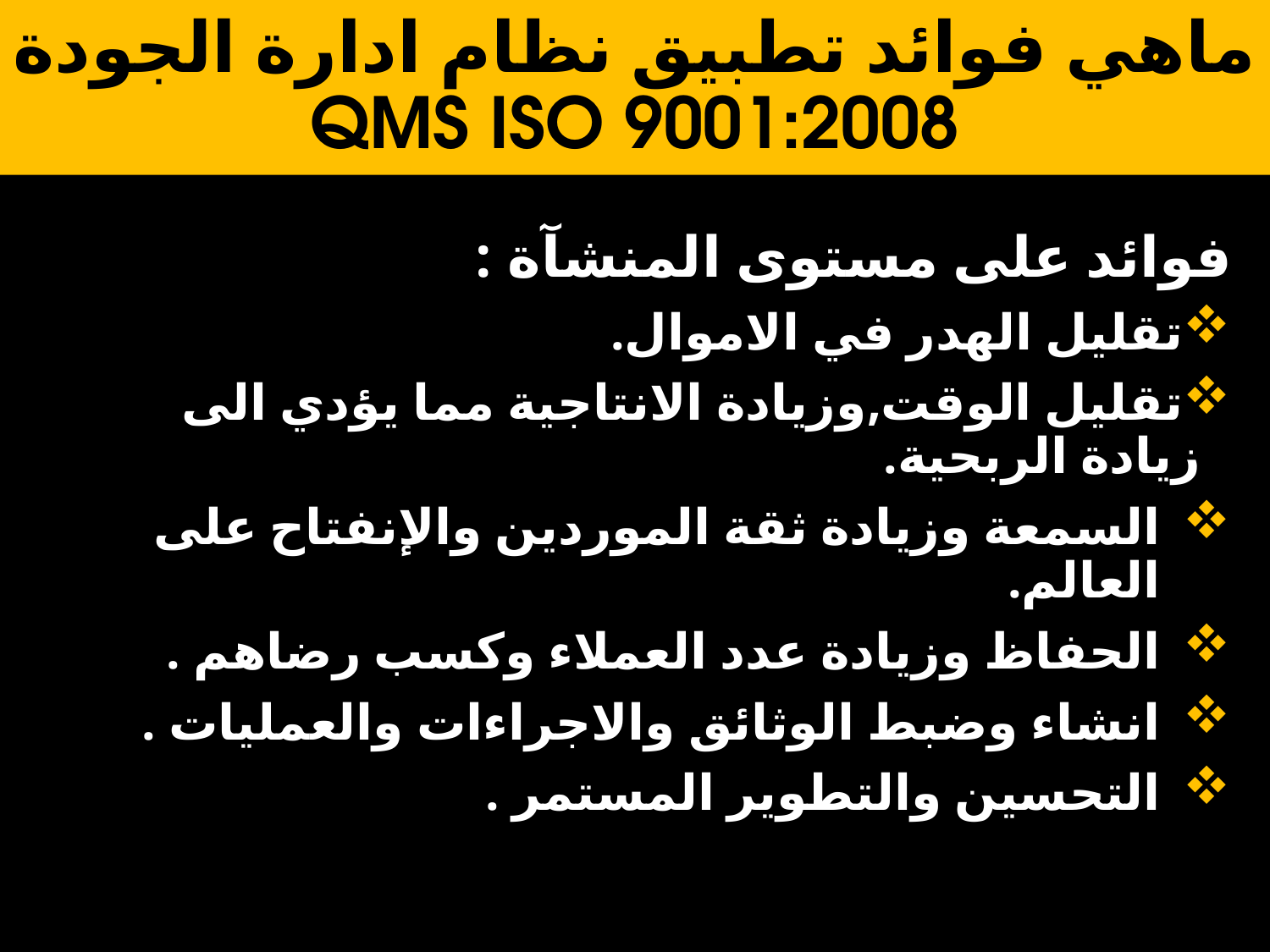

# ماهي فوائد تطبيق نظام ادارة الجودة QMS ISO 9001:2008
فوائد على مستوى المنشآة :
تقليل الهدر في الاموال.
تقليل الوقت,وزيادة الانتاجية مما يؤدي الى زيادة الربحية.
السمعة وزيادة ثقة الموردين والإنفتاح على العالم.
الحفاظ وزيادة عدد العملاء وكسب رضاهم .
انشاء وضبط الوثائق والاجراءات والعمليات .
التحسين والتطوير المستمر .